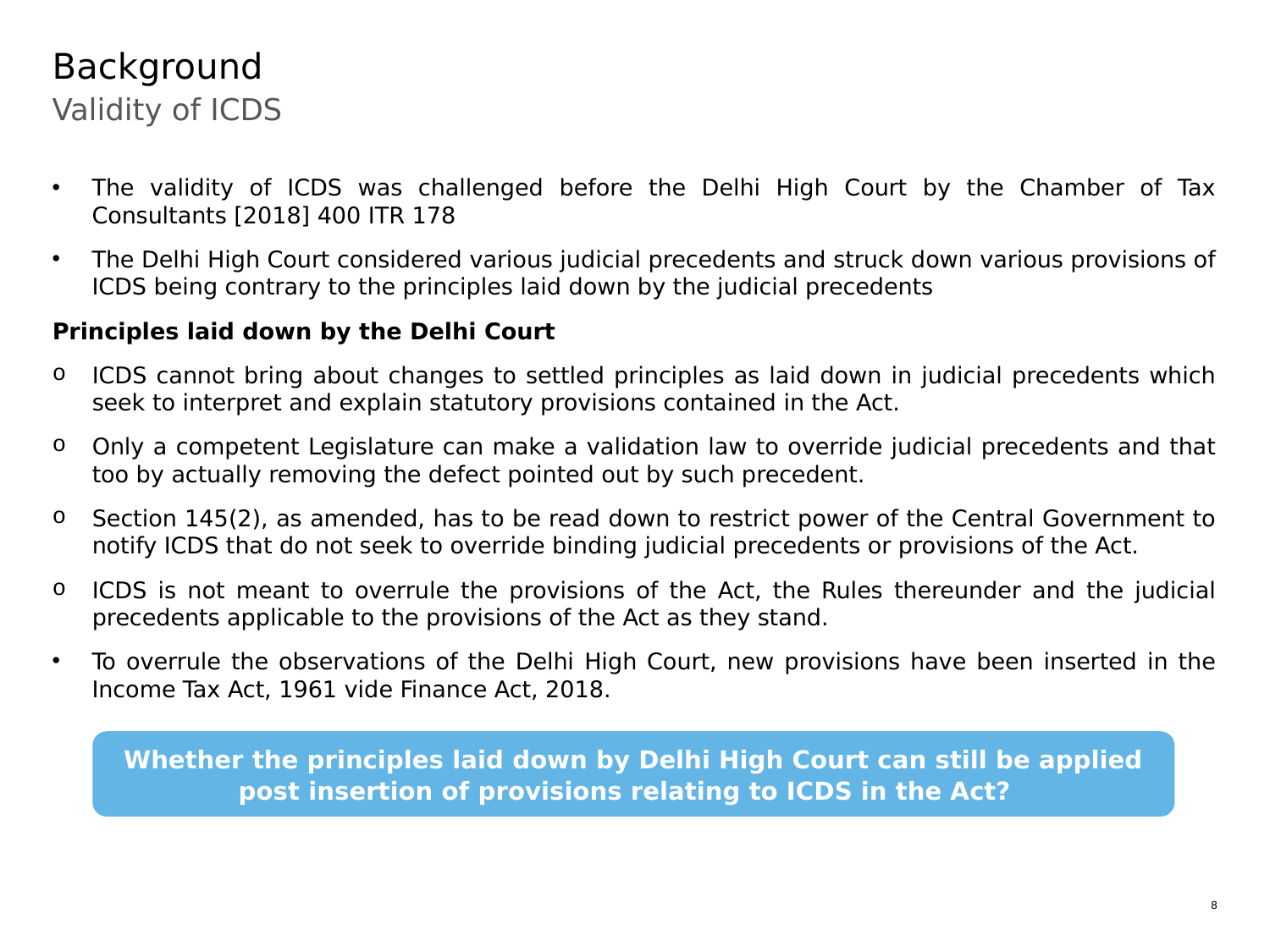

# Background
Validity of ICDS
The validity of ICDS was challenged before the Delhi High Court by the Chamber of Tax Consultants [2018] 400 ITR 178
The Delhi High Court considered various judicial precedents and struck down various provisions of ICDS being contrary to the principles laid down by the judicial precedents
Principles laid down by the Delhi Court
ICDS cannot bring about changes to settled principles as laid down in judicial precedents which seek to interpret and explain statutory provisions contained in the Act.
Only a competent Legislature can make a validation law to override judicial precedents and that too by actually removing the defect pointed out by such precedent.
Section 145(2), as amended, has to be read down to restrict power of the Central Government to notify ICDS that do not seek to override binding judicial precedents or provisions of the Act.
ICDS is not meant to overrule the provisions of the Act, the Rules thereunder and the judicial precedents applicable to the provisions of the Act as they stand.
To overrule the observations of the Delhi High Court, new provisions have been inserted in the Income Tax Act, 1961 vide Finance Act, 2018.
Whether the principles laid down by Delhi High Court can still be applied post insertion of provisions relating to ICDS in the Act?